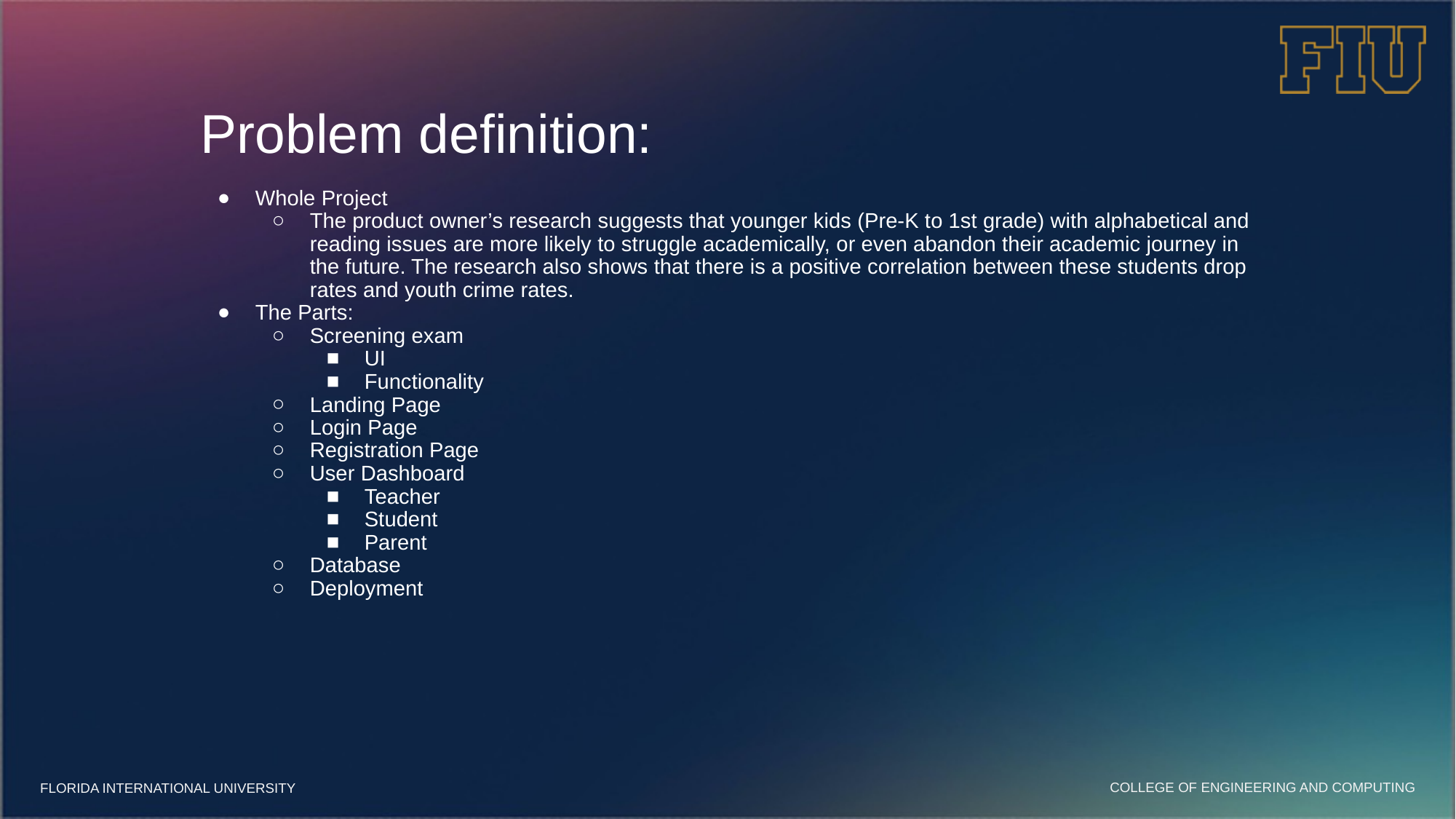

# Problem definition:
Whole Project
The product owner’s research suggests that younger kids (Pre-K to 1st grade) with alphabetical and reading issues are more likely to struggle academically, or even abandon their academic journey in the future. The research also shows that there is a positive correlation between these students drop rates and youth crime rates.
The Parts:
Screening exam
UI
Functionality
Landing Page
Login Page
Registration Page
User Dashboard
Teacher
Student
Parent
Database
Deployment